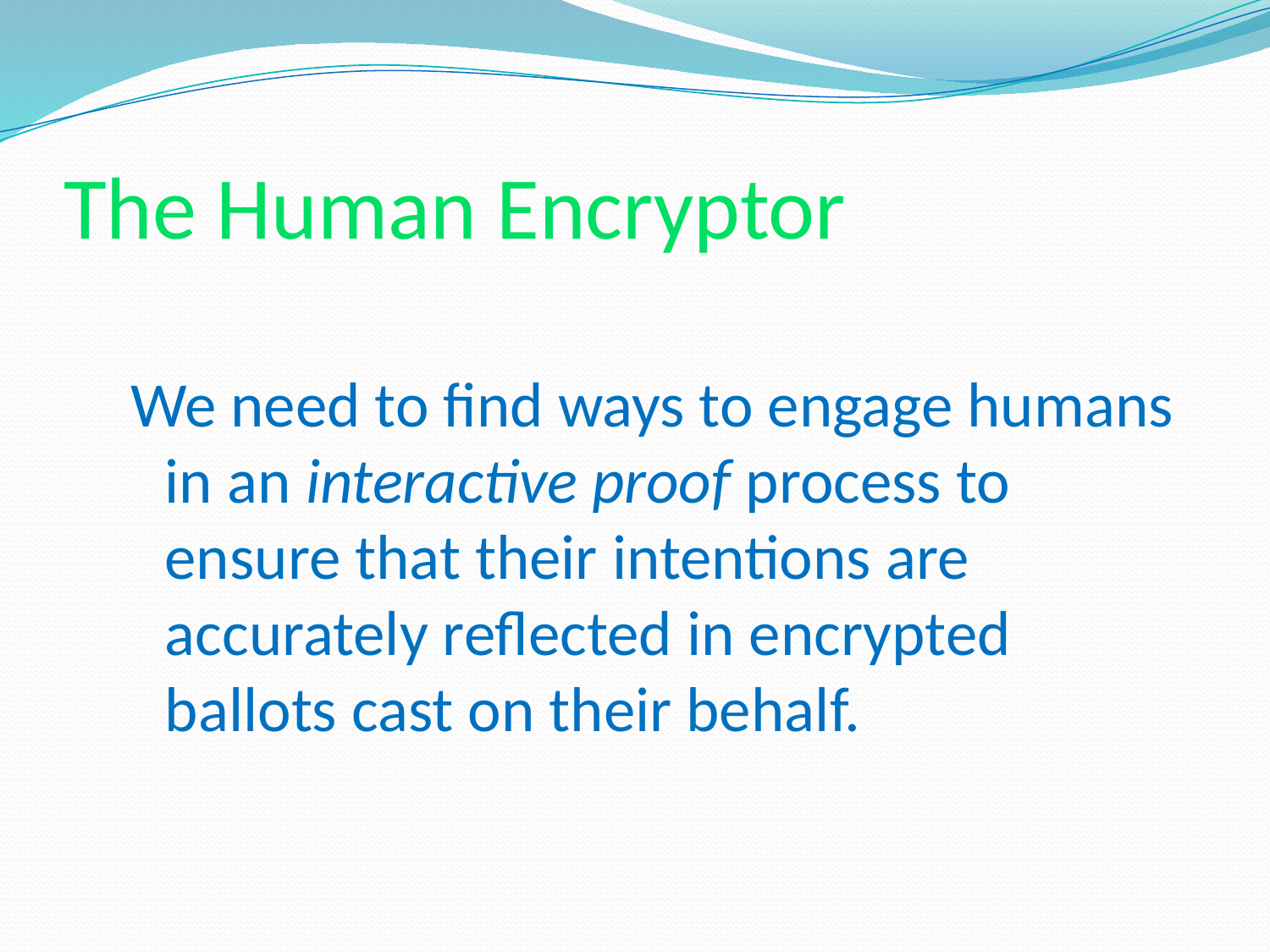

# The Human Encryptor

We need to find ways to engage humans in an interactive proof process to ensure that their intentions are accurately reflected in encrypted ballots cast on their behalf.